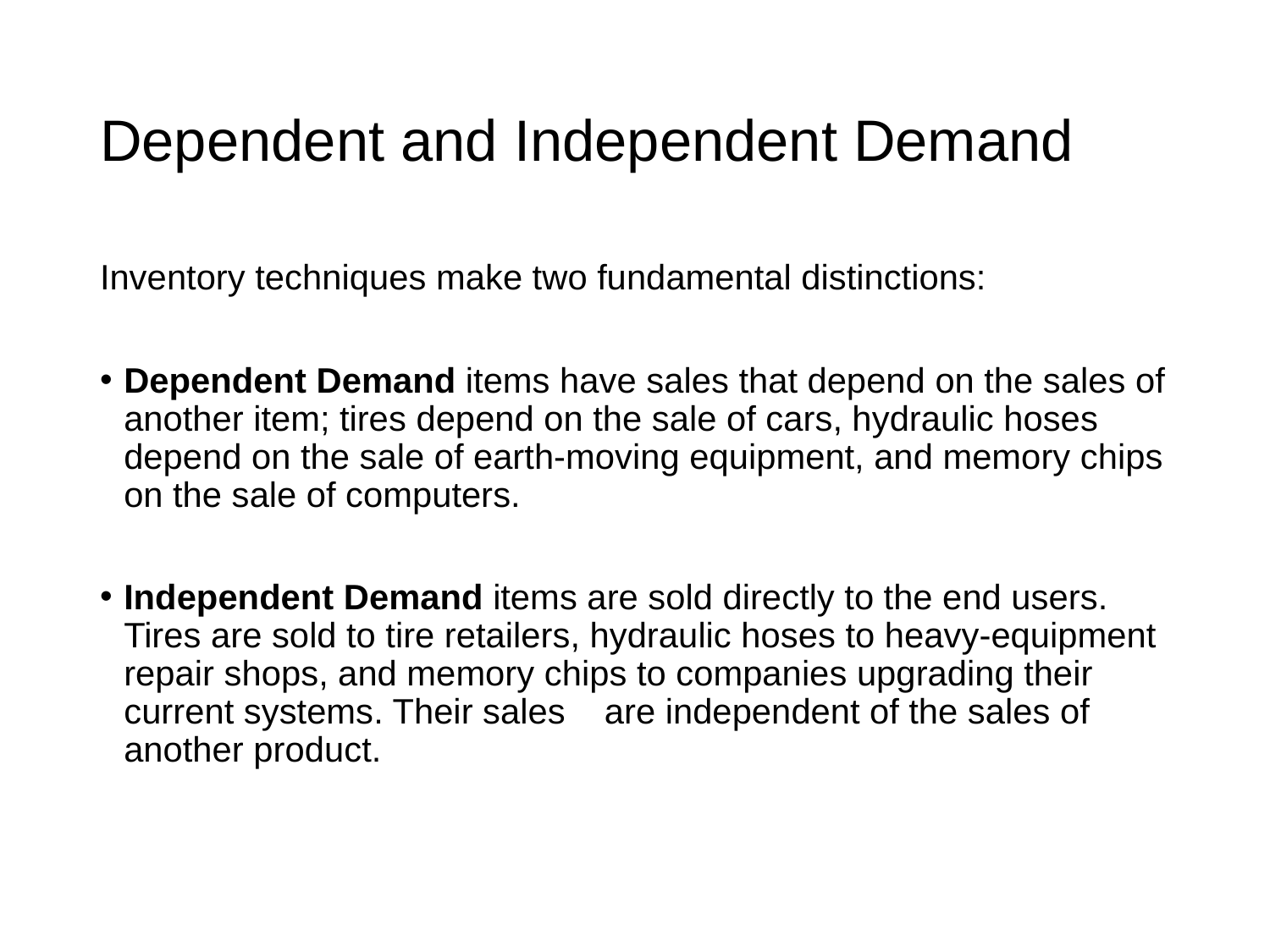

# Dependent and Independent Demand
Inventory techniques make two fundamental distinctions:

Dependent Demand items have sales that depend on the sales of another item; tires depend on the sale of cars, hydraulic hoses depend on the sale of earth-moving equipment, and memory chips on the sale of computers.

Independent Demand items are sold directly to the end users. Tires are sold to tire retailers, hydraulic hoses to heavy-equipment repair shops, and memory chips to companies upgrading their current systems. Their sales    are independent of the sales of another product.